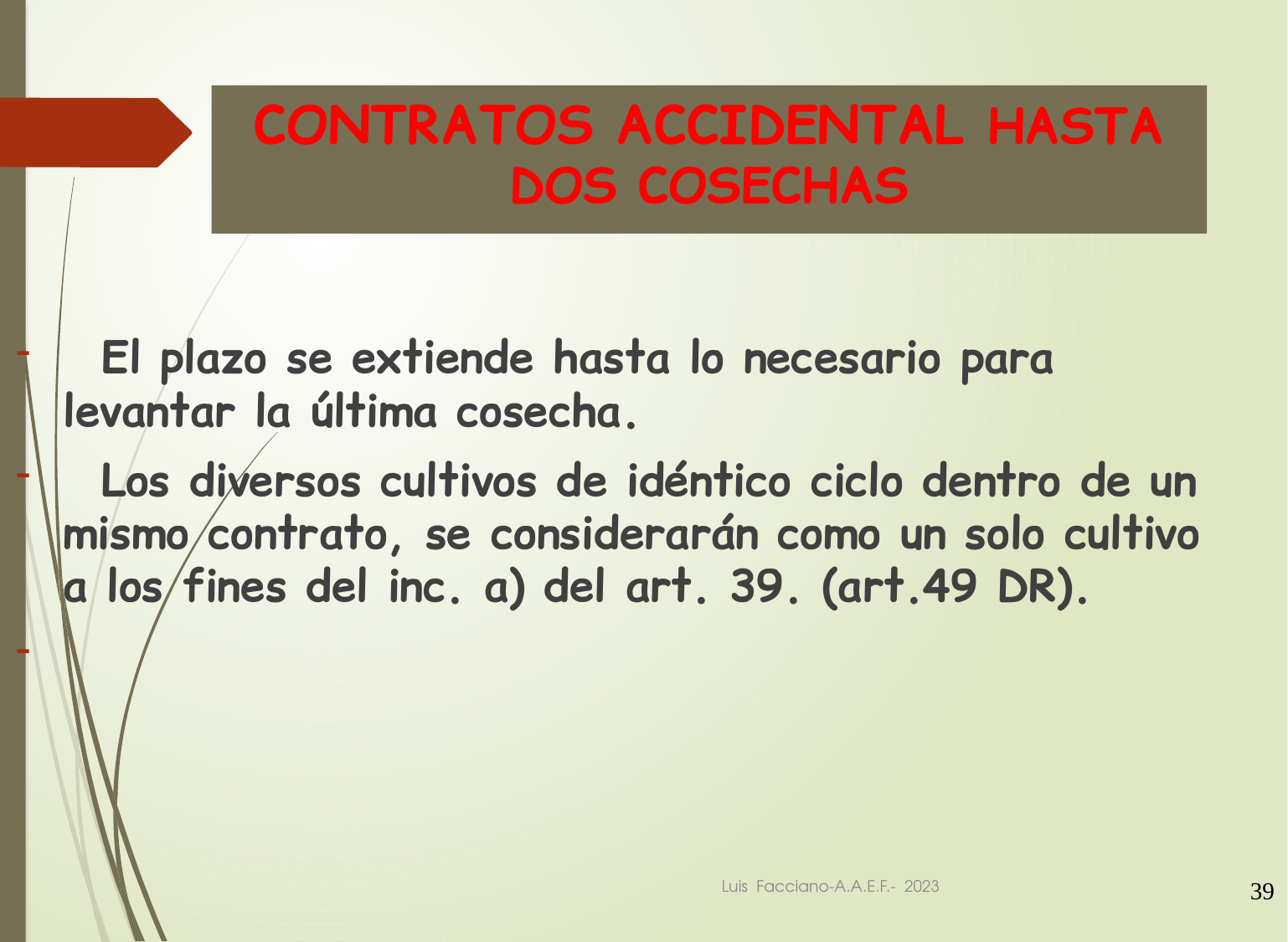

# CONTRATOS ACCIDENTAL HASTA DOS COSECHAS
  El plazo se extiende hasta lo necesario para levantar la última cosecha.
  Los diversos cultivos de idéntico ciclo dentro de un mismo contrato, se considerarán como un solo cultivo a los fines del inc. a) del art. 39. (art.49 DR).

Luis  Facciano-A.A.E.F.-  2023
39